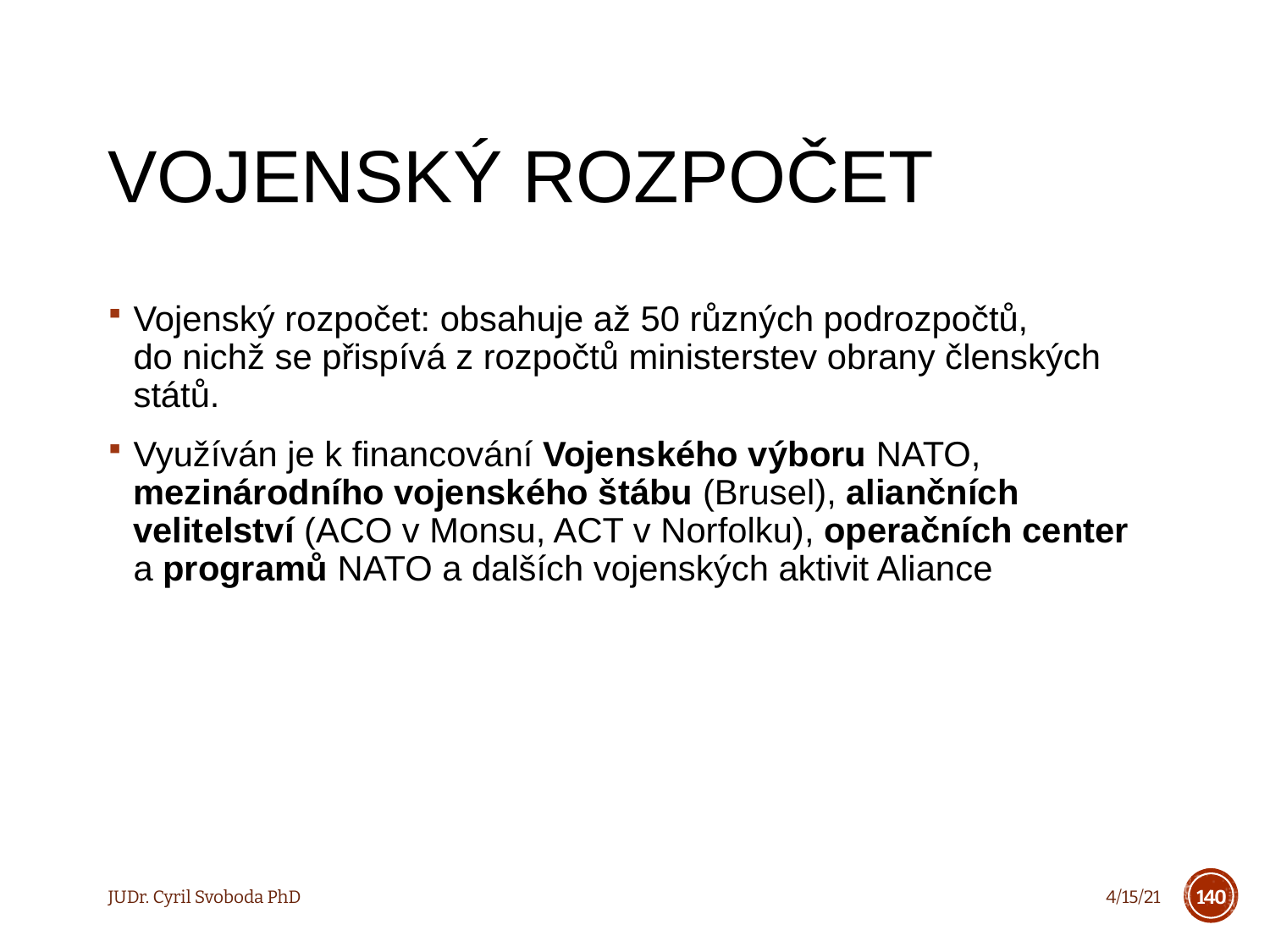

# Vojenský rozpočet
Vojenský rozpočet: obsahuje až 50 různých podrozpočtů, do nichž se přispívá z rozpočtů ministerstev obrany členských států.
Využíván je k financování Vojenského výboru NATO, mezinárodního vojenského štábu (Brusel), aliančních velitelství (ACO v Monsu, ACT v Norfolku), operačních center a programů NATO a dalších vojenských aktivit Aliance
JUDr. Cyril Svoboda PhD
4/15/21
140